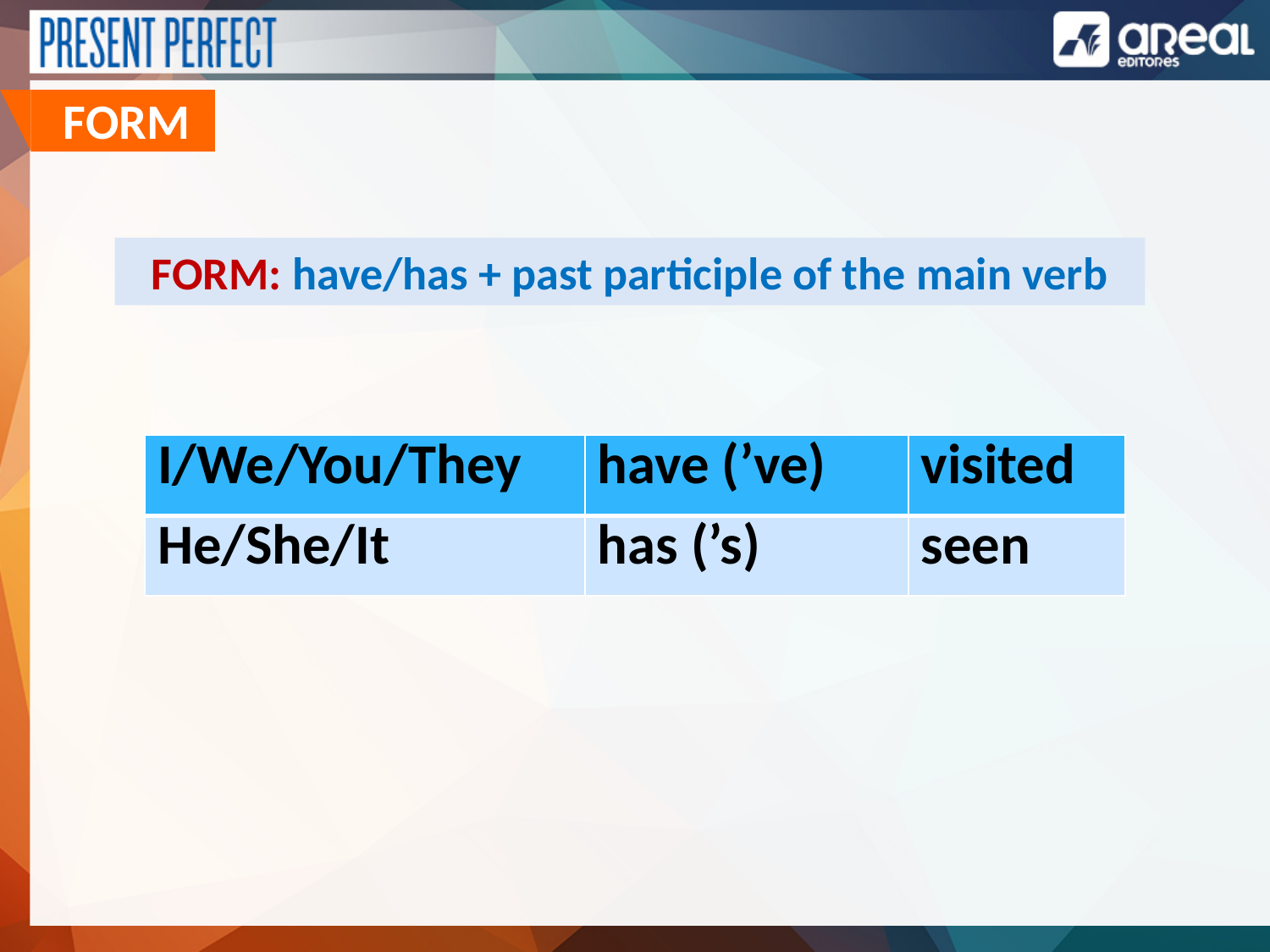

FORM

FORM: have/has + past participle of the main verb
| I/We/You/They | have (’ve) | visited |
| --- | --- | --- |
| He/She/It | has (’s) | seen |